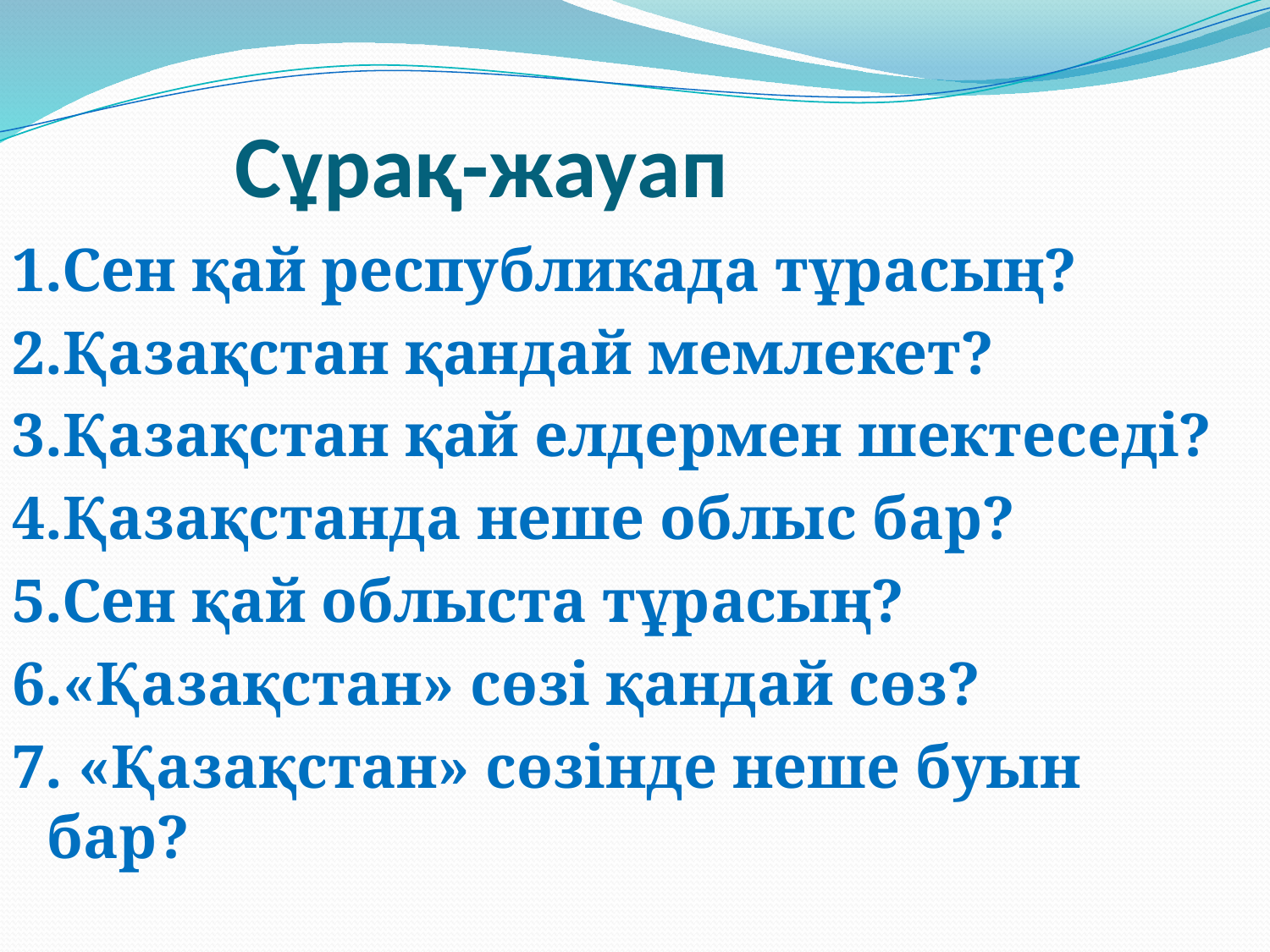

# Сұрақ-жауап
1.Сен қай республикада тұрасың?
2.Қазақстан қандай мемлекет?
3.Қазақстан қай елдермен шектеседі?
4.Қазақстанда неше облыс бар?
5.Сен қай облыста тұрасың?
6.«Қазақстан» сөзі қандай сөз?
7. «Қазақстан» сөзінде неше буын бар?